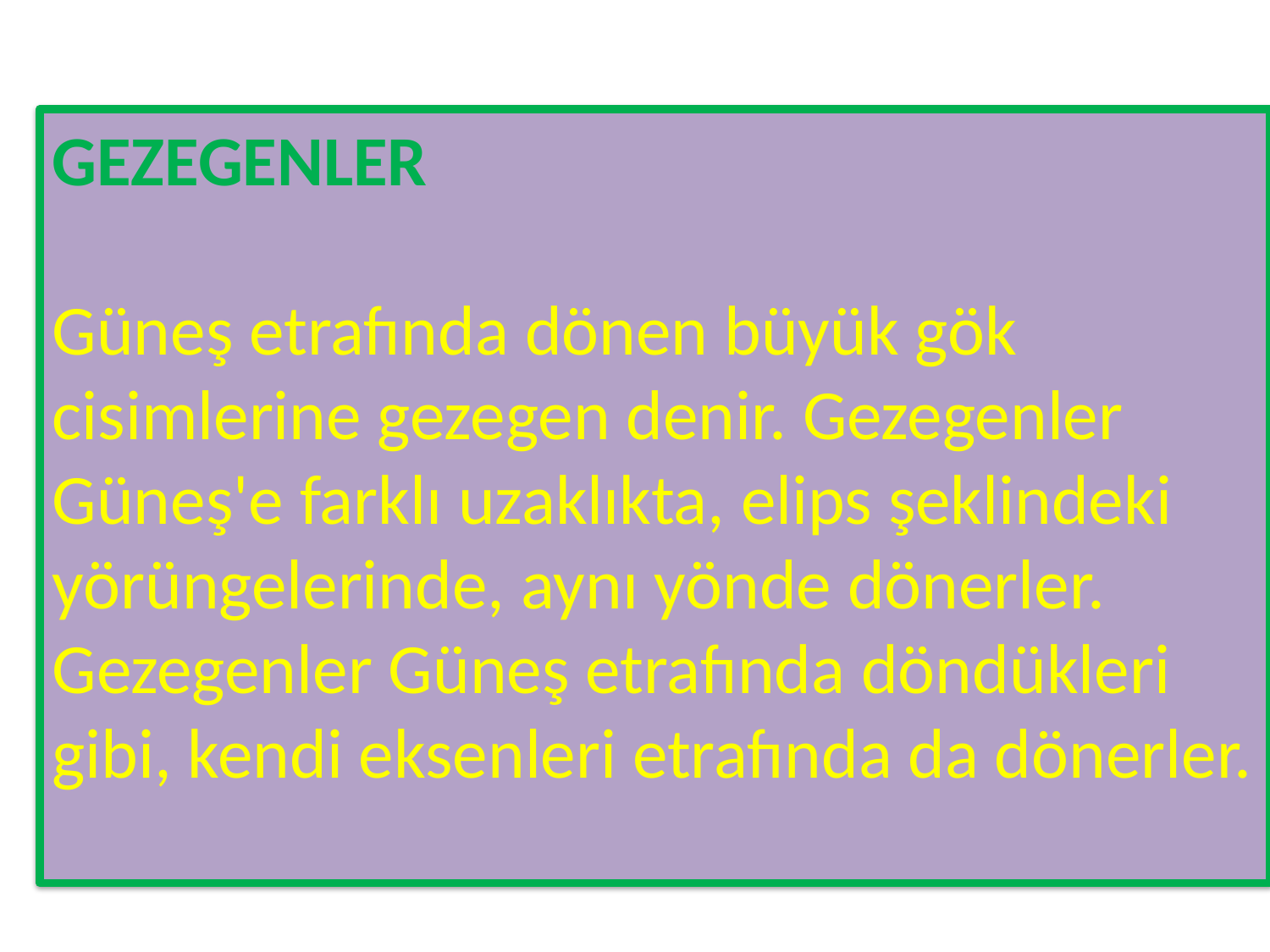

GEZEGENLER
Güneş etrafında dönen büyük gök cisimlerine gezegen denir. Gezegenler Güneş'e farklı uzaklıkta, elips şeklindeki yörüngelerinde, aynı yönde dönerler. Gezegenler Güneş etrafında döndükleri gibi, kendi eksenleri etrafında da dönerler.